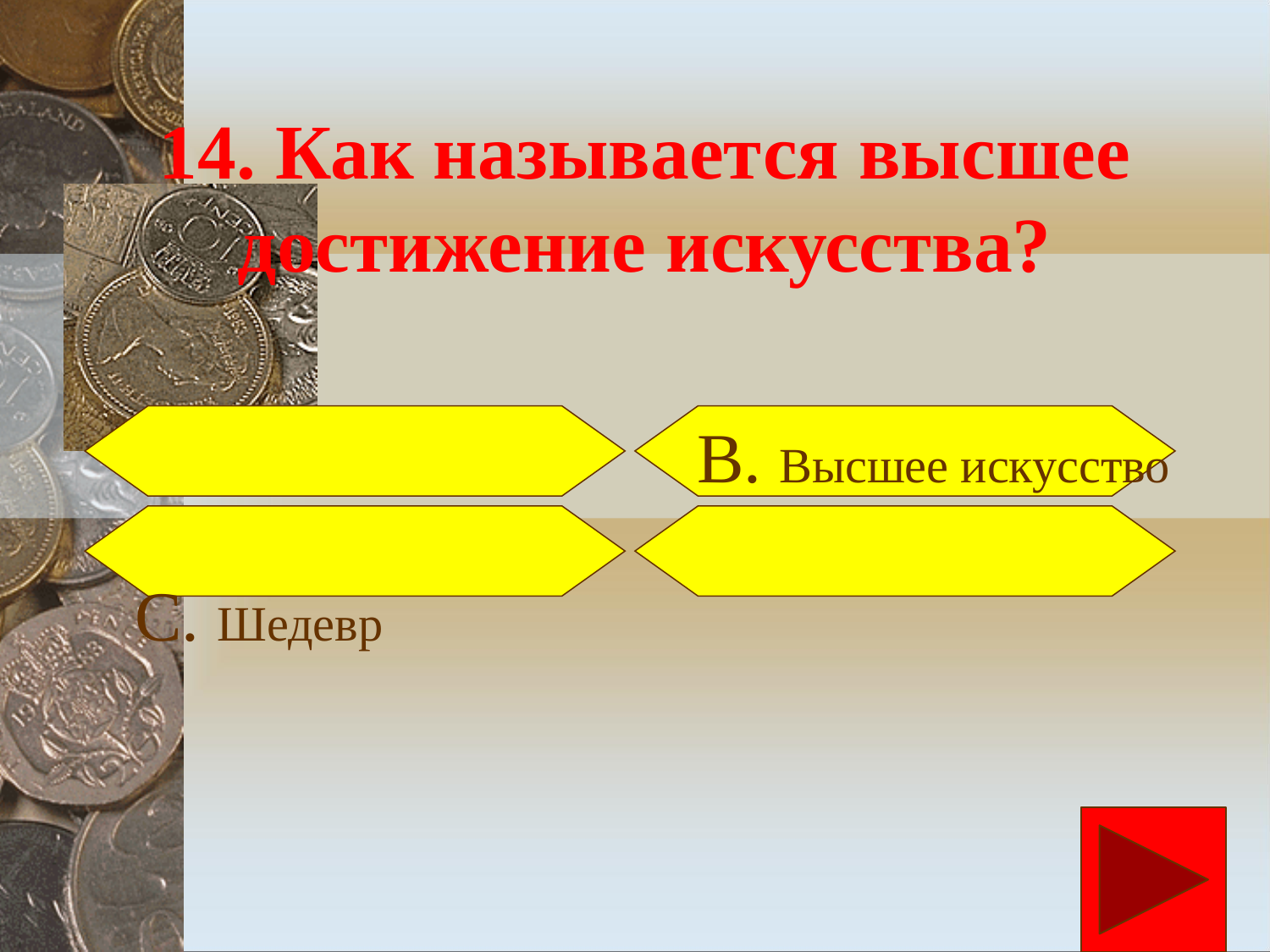

# 14. Как называется высшее достижение искусства?
                                   В. Высшее искусство
   С. Шедевр